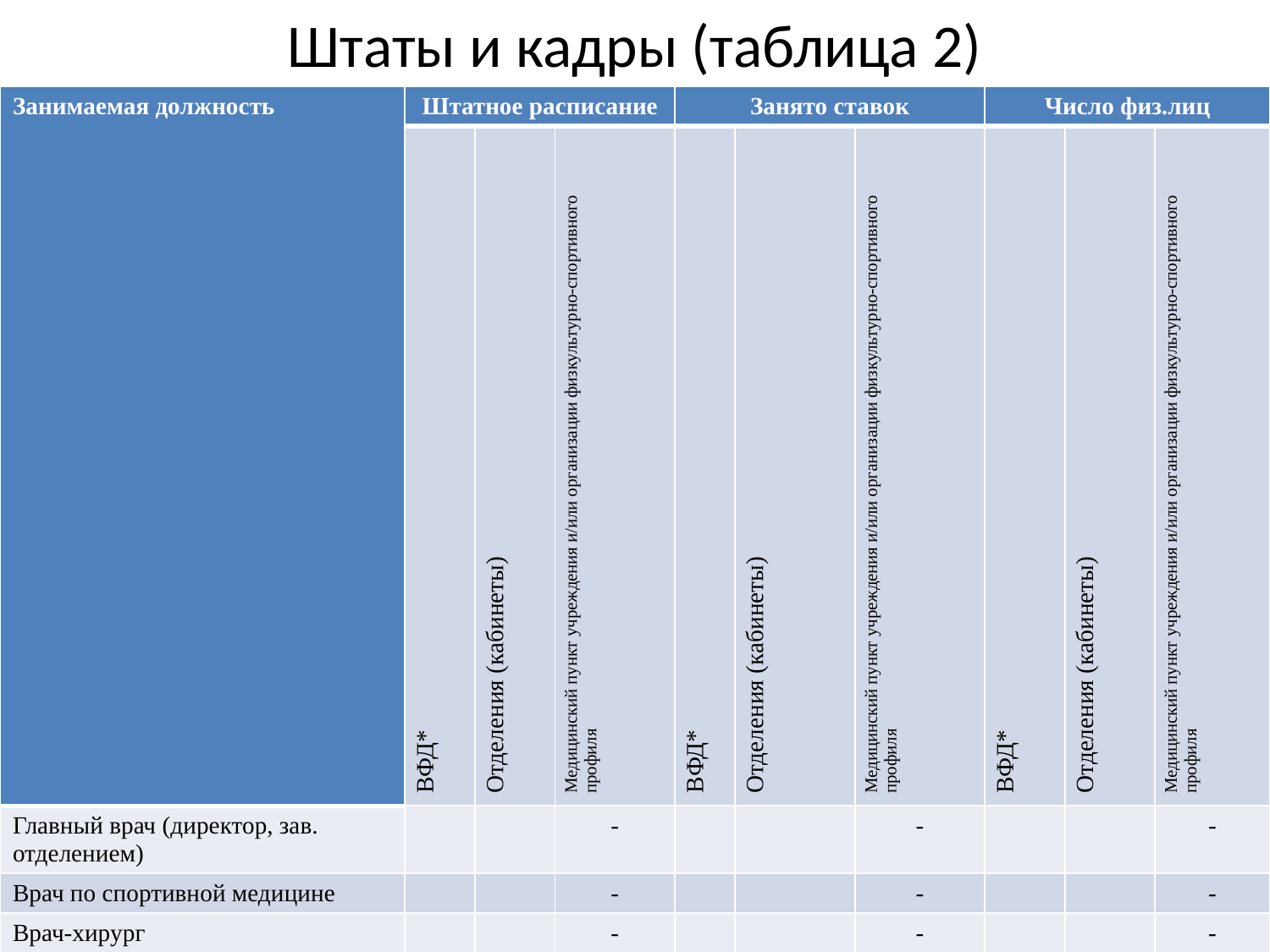

# Штаты и кадры (таблица 2)
| Занимаемая должность | Штатное расписание |  |  | Занято ставок |  |  | Число физ.лиц |  |  |
| --- | --- | --- | --- | --- | --- | --- | --- | --- | --- |
|  | ВФД\* | Отделения (кабинеты) | Медицинский пункт учреждения и/или организации физкультурно-спортивного профиля | ВФД\* | Отделения (кабинеты) | Медицинский пункт учреждения и/или организации физкультурно-спортивного профиля | ВФД\* | Отделения (кабинеты) | Медицинский пункт учреждения и/или организации физкультурно-спортивного профиля |
| Главный врач (директор, зав. отделением) |  |  | - |  |  | - |  |  | - |
| Врач по спортивной медицине |  |  | - |  |  | - |  |  | - |
| Врач-хирург |  |  | - |  |  | - |  |  | - |
| Врач-терапевт |  |  | - |  |  | - |  |  | - |
| Врач-педиатр |  |  | - |  |  | - |  |  | - |
| Врач невролог |  |  | - |  |  | - |  |  | - |
| Врач ортопед-травматолог |  |  | - |  |  | - |  |  | - |
| Врач оториноларинголог |  |  | - |  |  | - |  |  | - |
| Врач по ЛФК |  |  | - |  |  | - |  |  | - |
| Врач стоматолог |  |  | - |  |  | - |  |  | - |
| Врач клинической лаборатории |  |  | - |  |  | - |  |  | - |
| Врач функциональной диагностики |  |  | - |  |  | - |  |  | - |
| Фельдшер |  |  | - |  |  | - |  |  | - |
| Средний медперсонал (медицинская сестра) |  |  | - |  |  | - |  |  | - |
| Другие специалисты\*\* |  |  | - |  |  | - |  |  | - |